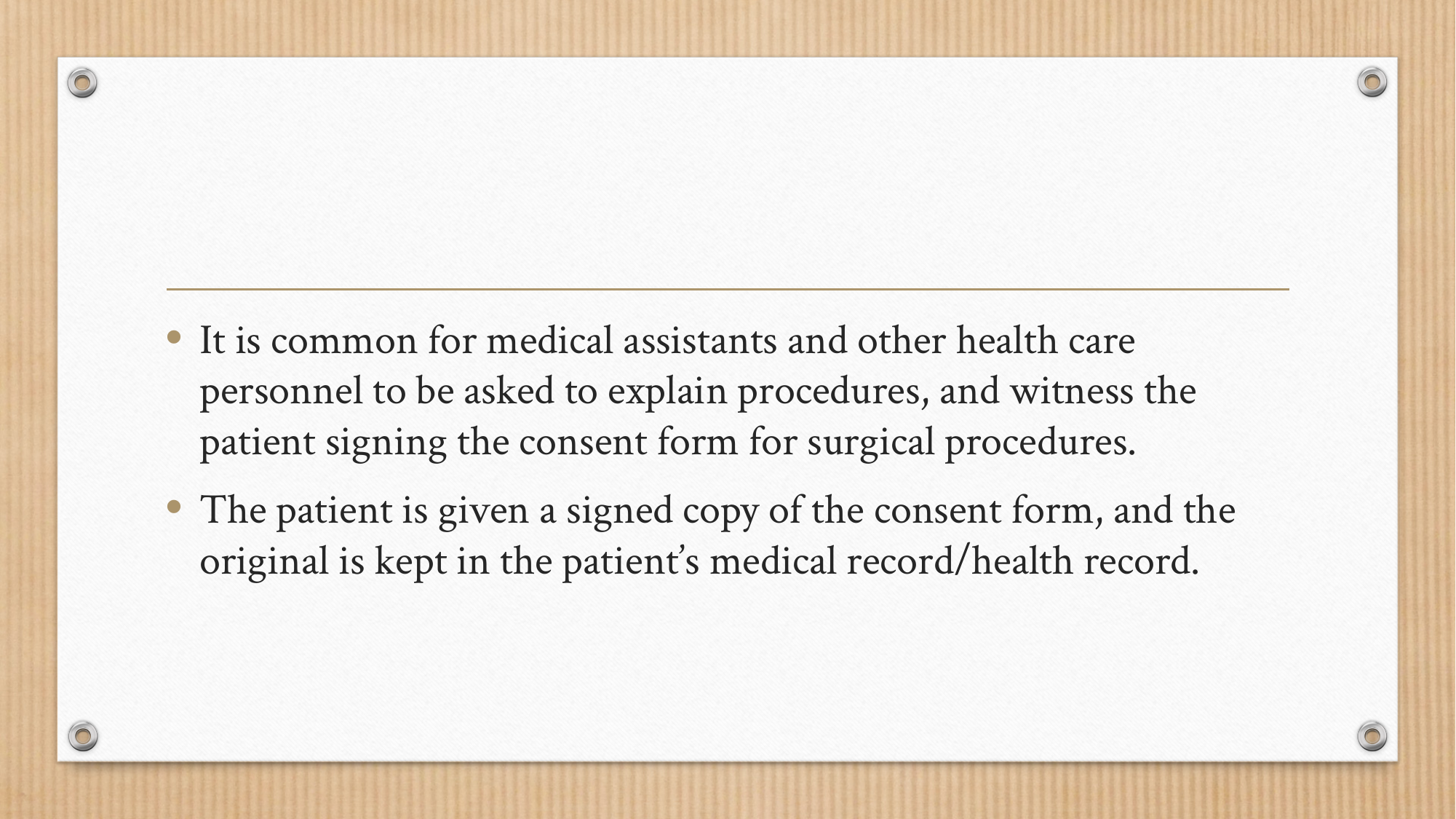

#
It is common for medical assistants and other health care personnel to be asked to explain procedures, and witness the patient signing the consent form for surgical procedures.
The patient is given a signed copy of the consent form, and the original is kept in the patient’s medical record/health record.